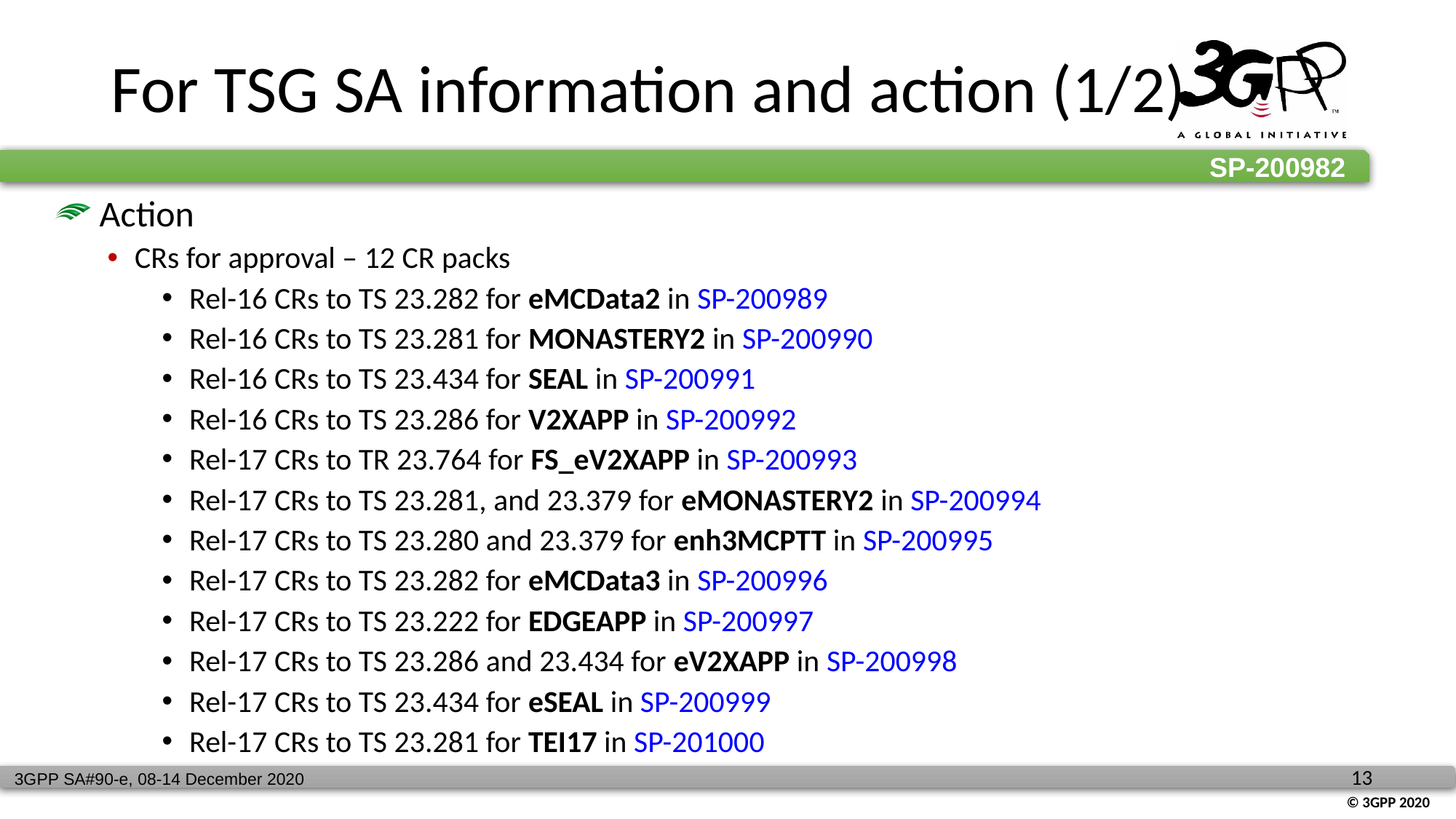

# For TSG SA information and action (1/2)
 Action
CRs for approval – 12 CR packs
Rel-16 CRs to TS 23.282 for eMCData2 in SP-200989
Rel-16 CRs to TS 23.281 for MONASTERY2 in SP-200990
Rel-16 CRs to TS 23.434 for SEAL in SP-200991
Rel-16 CRs to TS 23.286 for V2XAPP in SP-200992
Rel-17 CRs to TR 23.764 for FS_eV2XAPP in SP-200993
Rel-17 CRs to TS 23.281, and 23.379 for eMONASTERY2 in SP-200994
Rel-17 CRs to TS 23.280 and 23.379 for enh3MCPTT in SP-200995
Rel-17 CRs to TS 23.282 for eMCData3 in SP-200996
Rel-17 CRs to TS 23.222 for EDGEAPP in SP-200997
Rel-17 CRs to TS 23.286 and 23.434 for eV2XAPP in SP-200998
Rel-17 CRs to TS 23.434 for eSEAL in SP-200999
Rel-17 CRs to TS 23.281 for TEI17 in SP-201000